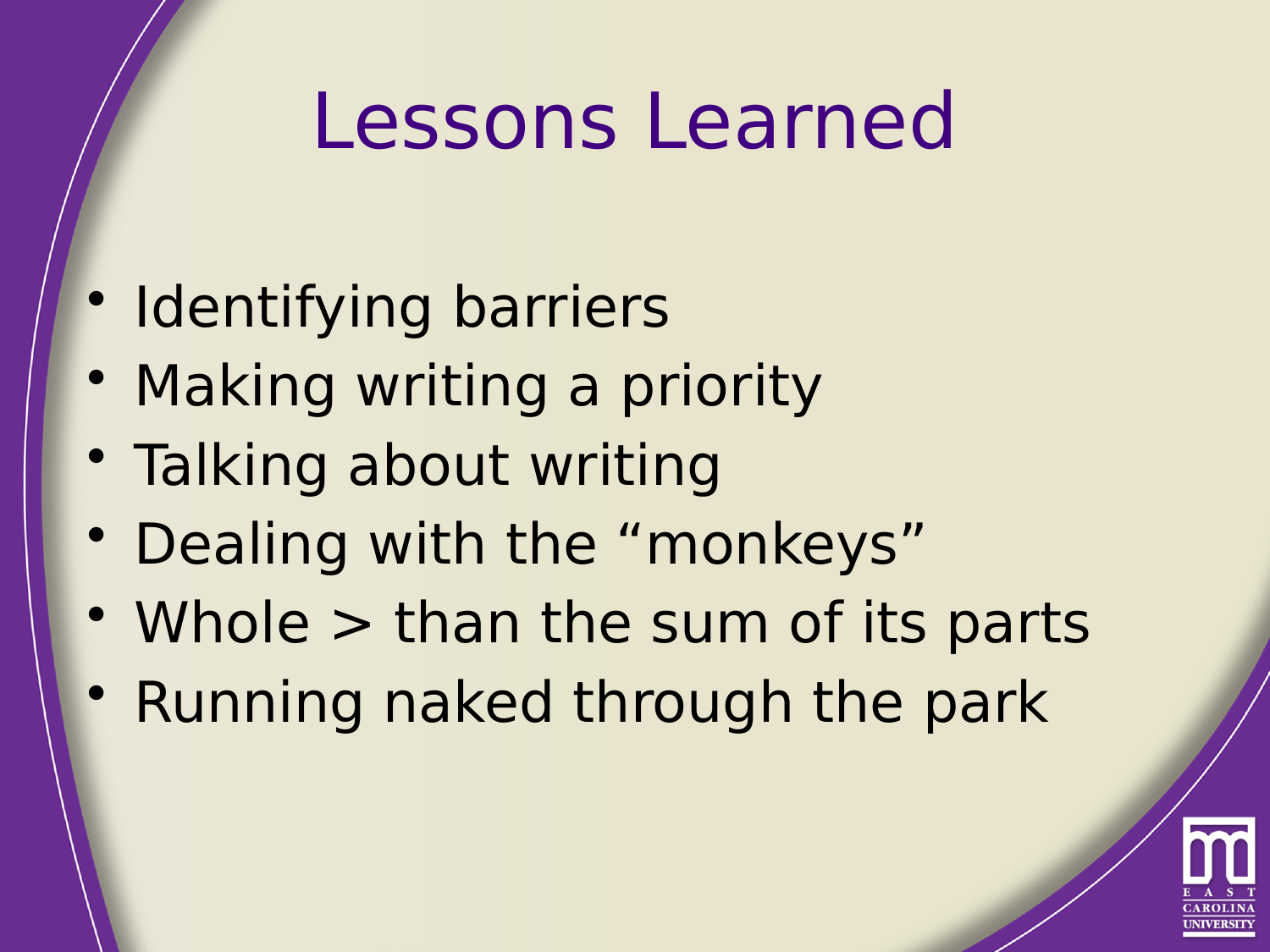

# Lessons Learned
Identifying barriers
Making writing a priority
Talking about writing
Dealing with the “monkeys”
Whole > than the sum of its parts
Running naked through the park